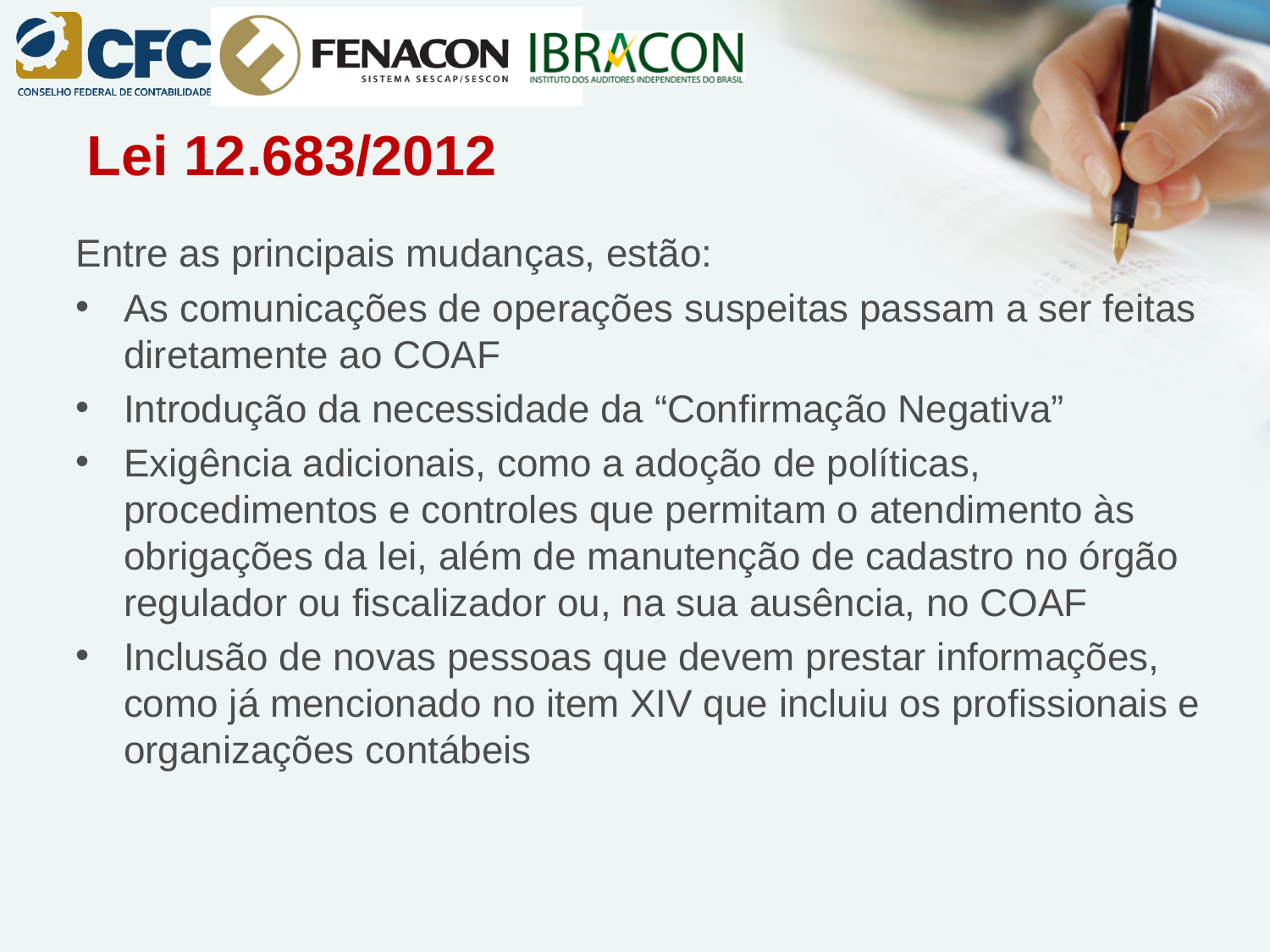

# Lei 12.683/2012
Entre as principais mudanças, estão:
As comunicações de operações suspeitas passam a ser feitas diretamente ao COAF
Introdução da necessidade da “Confirmação Negativa”
Exigência adicionais, como a adoção de políticas, procedimentos e controles que permitam o atendimento às obrigações da lei, além de manutenção de cadastro no órgão regulador ou fiscalizador ou, na sua ausência, no COAF
Inclusão de novas pessoas que devem prestar informações, como já mencionado no item XIV que incluiu os profissionais e organizações contábeis